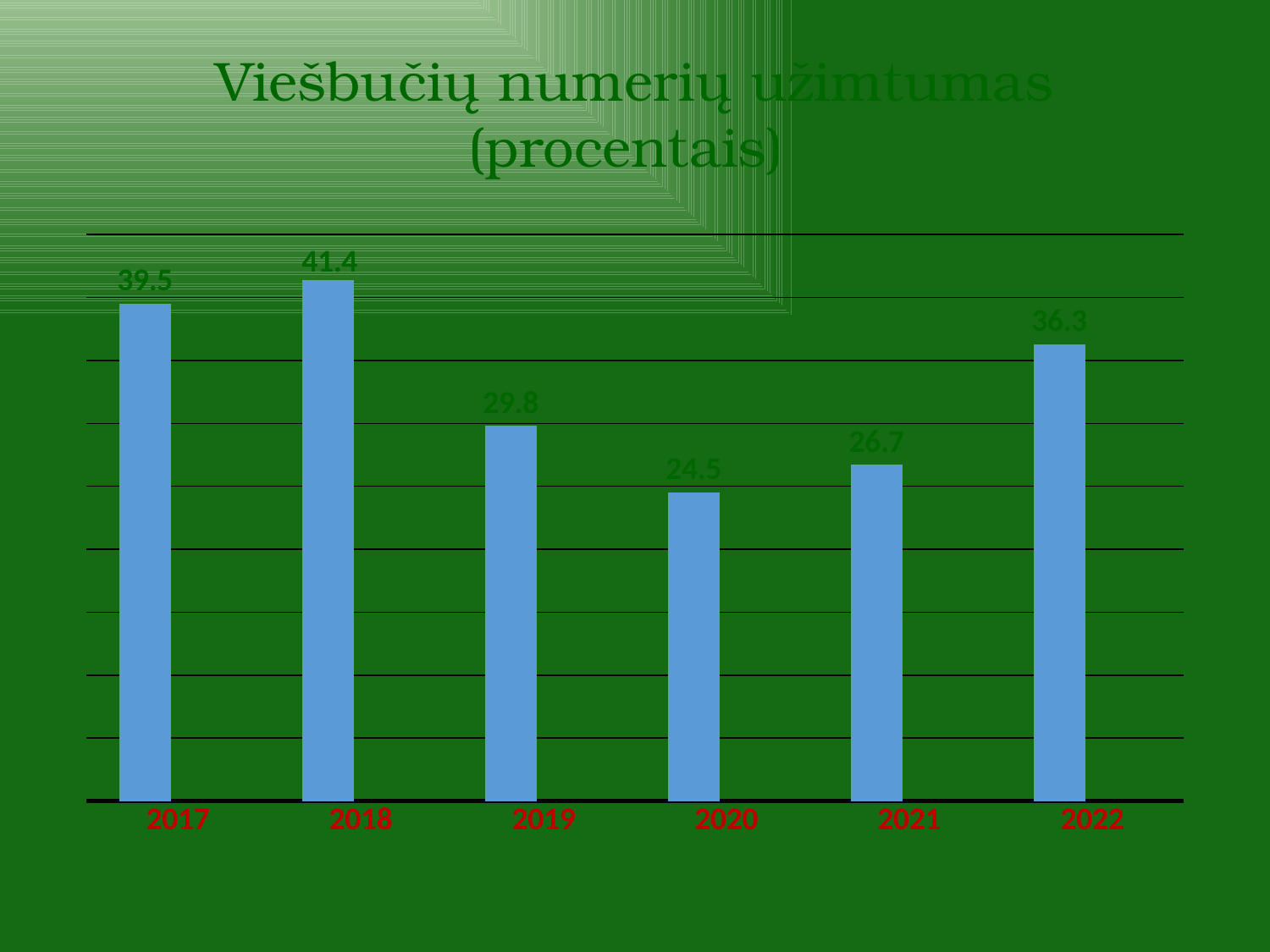

# Viešbučių numerių užimtumas (procentais)

### Chart

| Category | Numeriai Plungės r. sav. | Numeriai Plungės r. sav. |
|---|---|---|
| 2017 | 39.5 | None |
| 2018 | 41.4 | None |
| 2019 | 29.8 | None |
| 2020 | 24.5 | None |
| 2021 | 26.7 | None |
| 2022 | 36.3 | None |